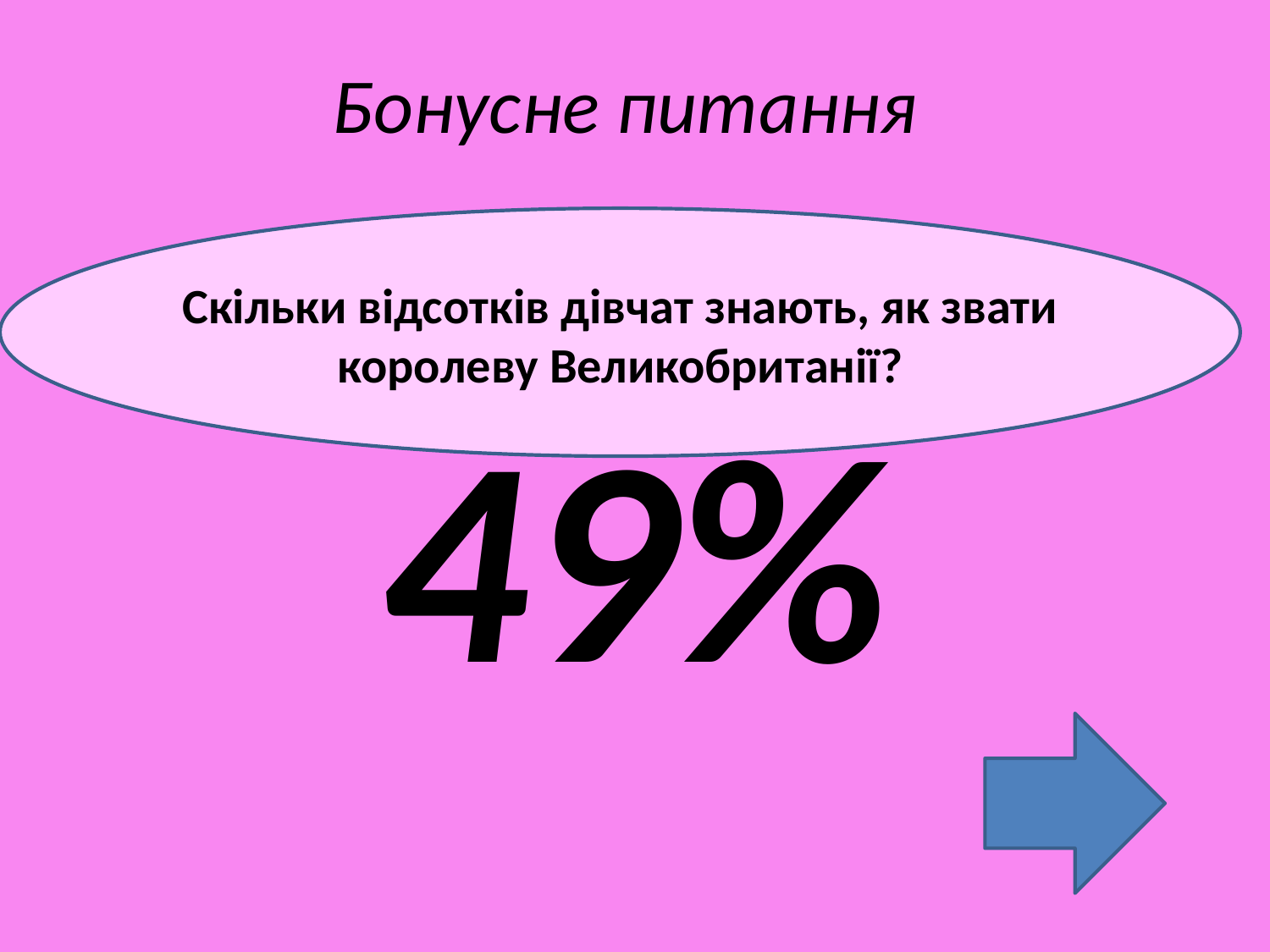

Бонусне питання

Скільки відсотків дівчат знають, як звати королеву Великобританії?
# 49%